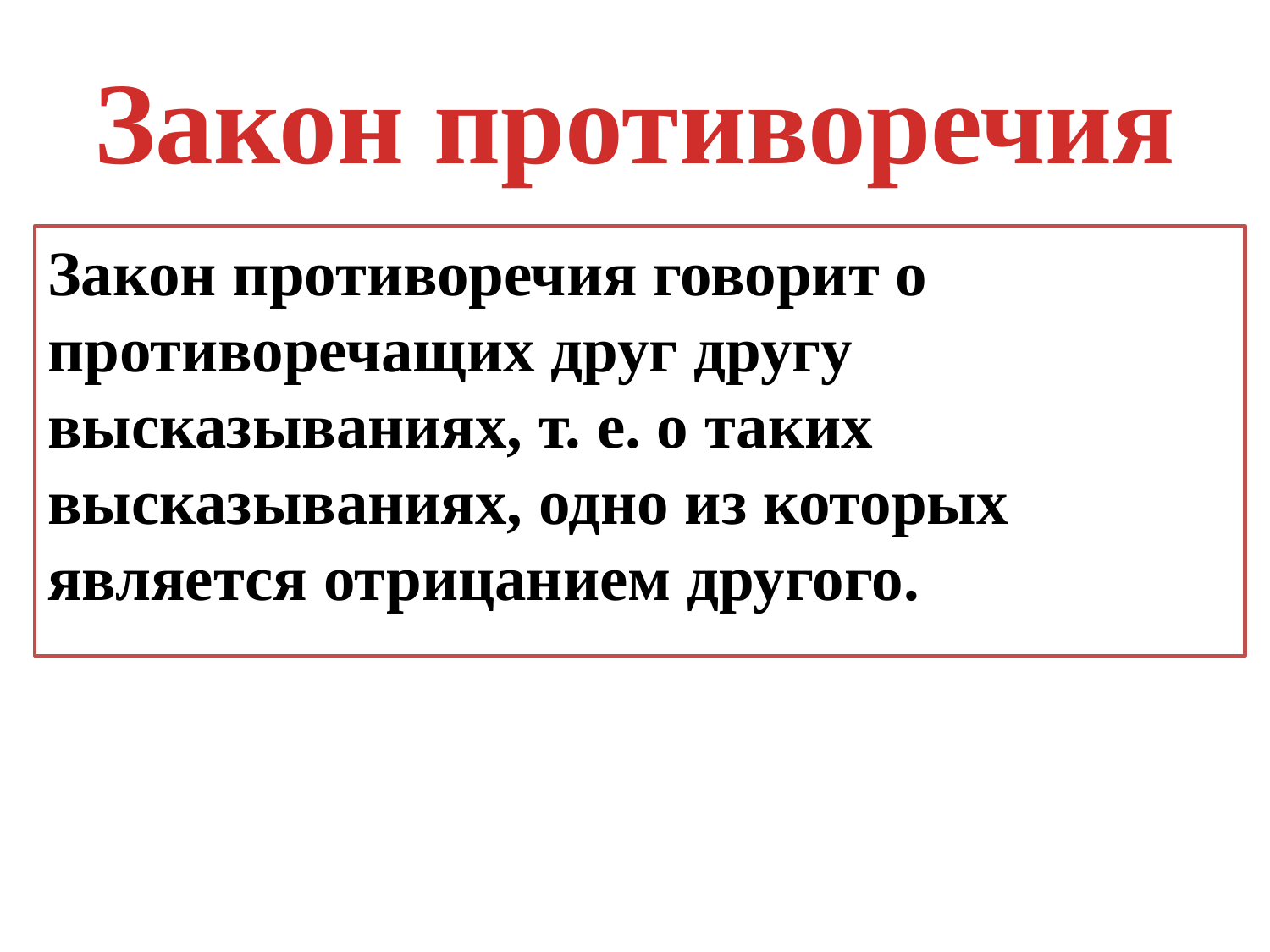

# Закон противоречия
Закон противоречия говорит о противоречащих друг другу высказываниях, т. е. о таких высказываниях, одно из которых является отрицанием другого.